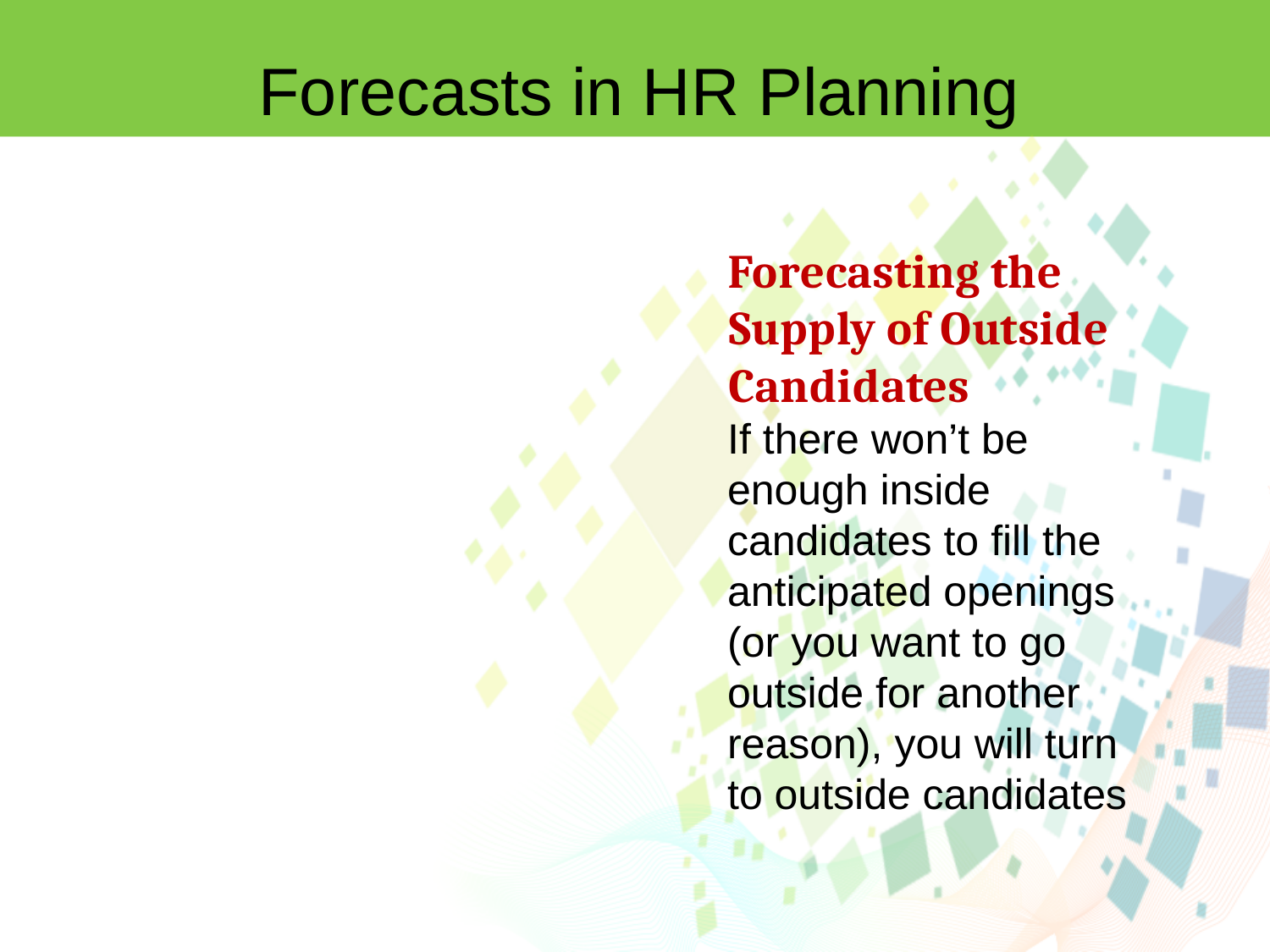

Forecasts in HR Planning
Forecasting the Supply of Outside Candidates
If there won’t be enough inside candidates to fill the anticipated openings (or you want to go outside for another reason), you will turn to outside candidates